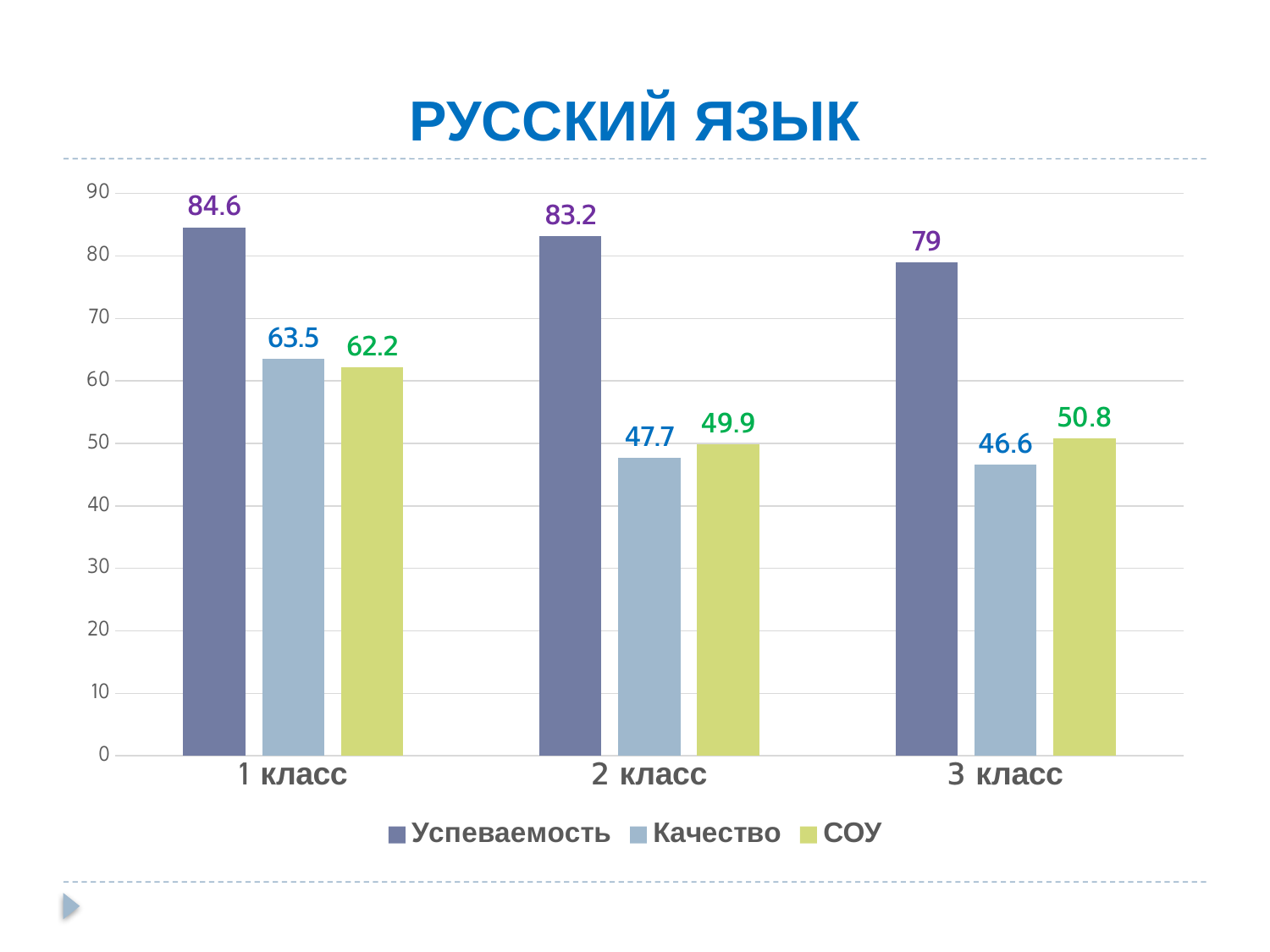

# РУССКИЙ ЯЗЫК

### Chart

| Category | Успеваемость | Качество | СОУ |
|---|---|---|---|
| 1 класс | 84.6 | 63.5 | 62.2 |
| 2 класс | 83.2 | 47.7 | 49.9 |
| 3 класс | 79.0 | 46.6 | 50.8 |